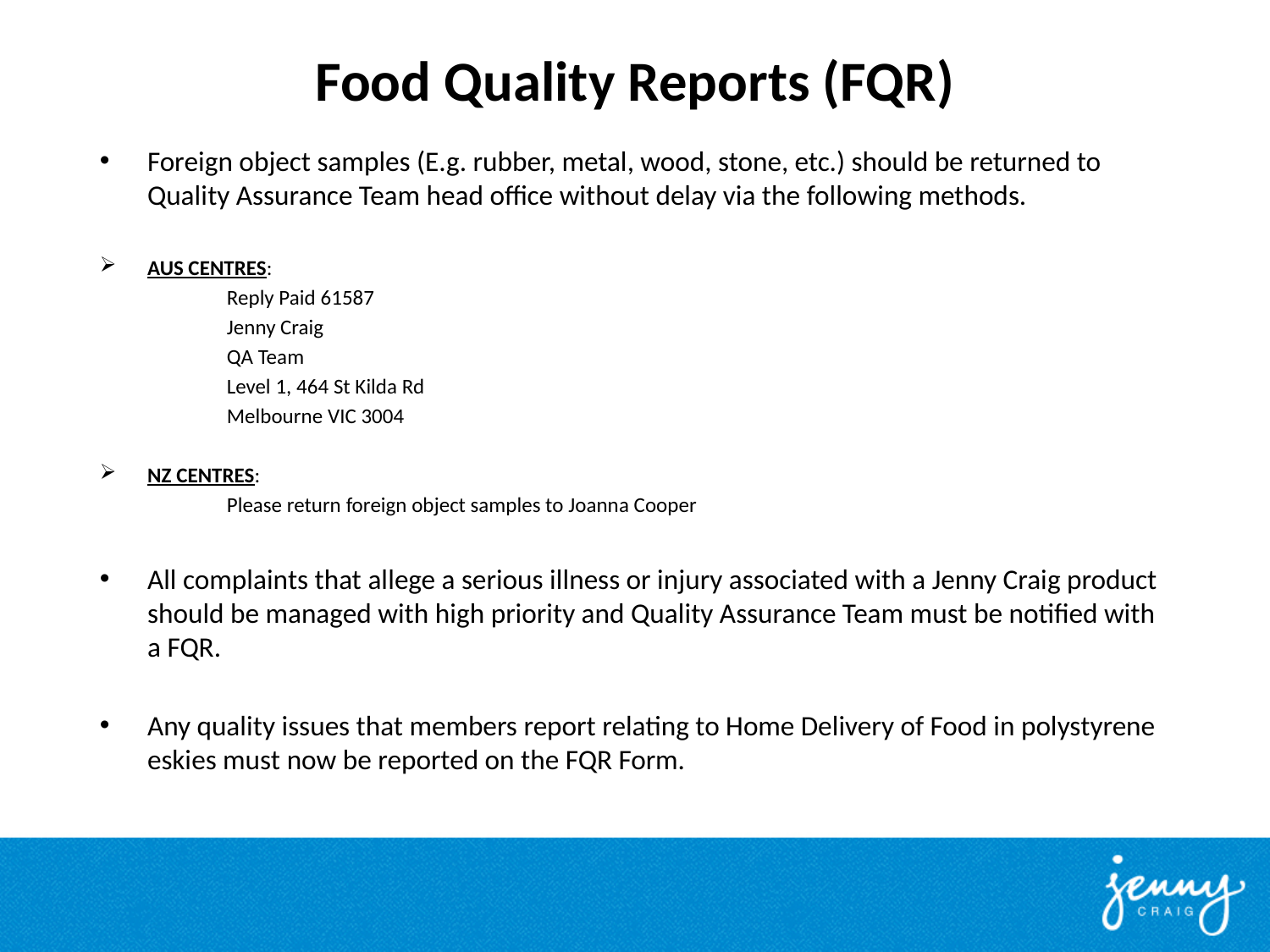

# Food Quality Reports (FQR)
Foreign object samples (E.g. rubber, metal, wood, stone, etc.) should be returned to Quality Assurance Team head office without delay via the following methods.

AUS CENTRES:
	Reply Paid 61587
	Jenny Craig
	QA Team
	Level 1, 464 St Kilda Rd
	Melbourne VIC 3004

NZ CENTRES:
	Please return foreign object samples to Joanna Cooper

All complaints that allege a serious illness or injury associated with a Jenny Craig product should be managed with high priority and Quality Assurance Team must be notified with a FQR.

Any quality issues that members report relating to Home Delivery of Food in polystyrene eskies must now be reported on the FQR Form.